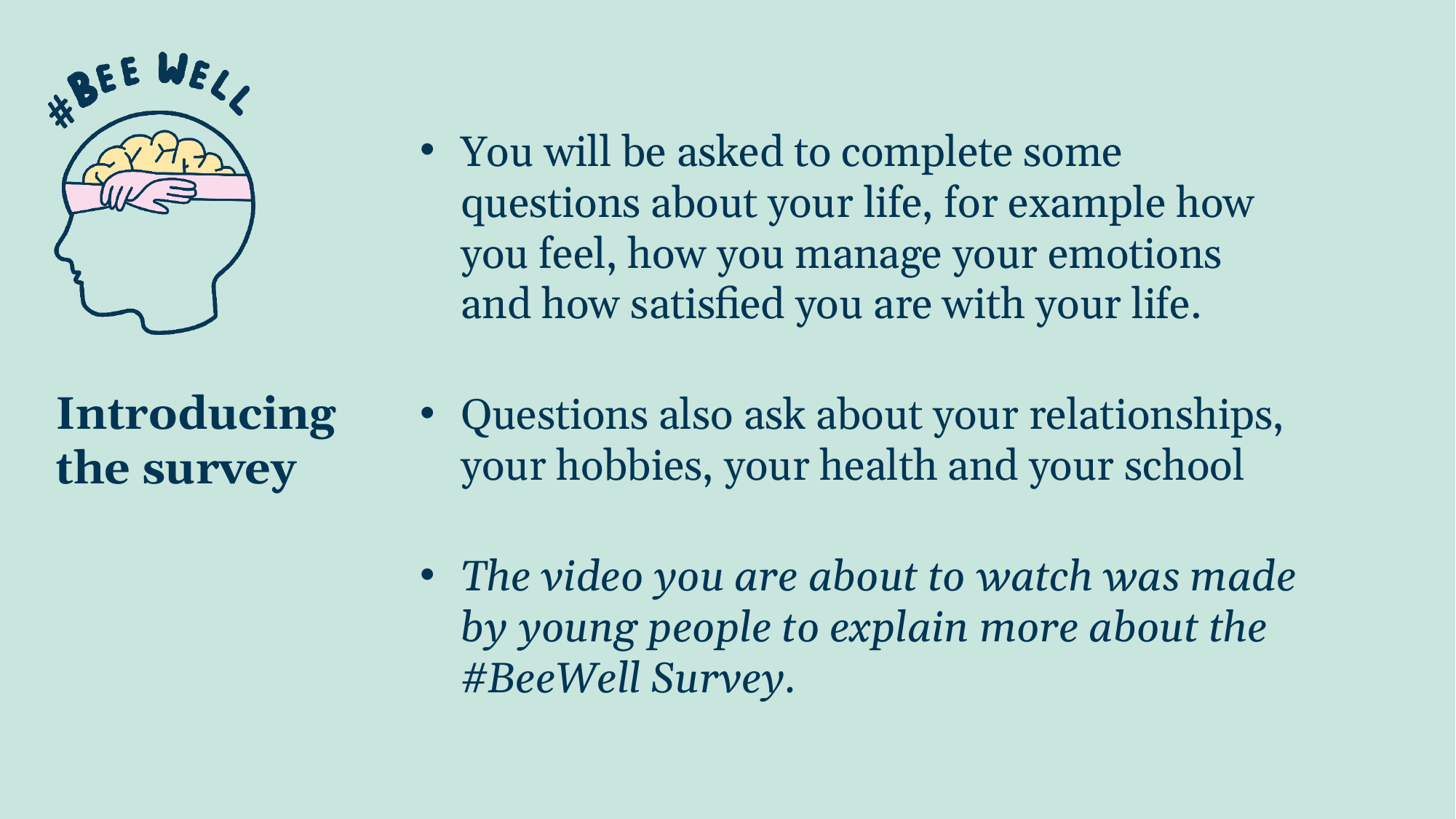

You will be asked to complete some questions about your life, for example how you feel, how you manage your emotions and how satisfied you are with your life.
Questions also ask about your relationships, your hobbies, your health and your school
The video you are about to watch was made by young people to explain more about the #BeeWell Survey.
# Introducing the survey